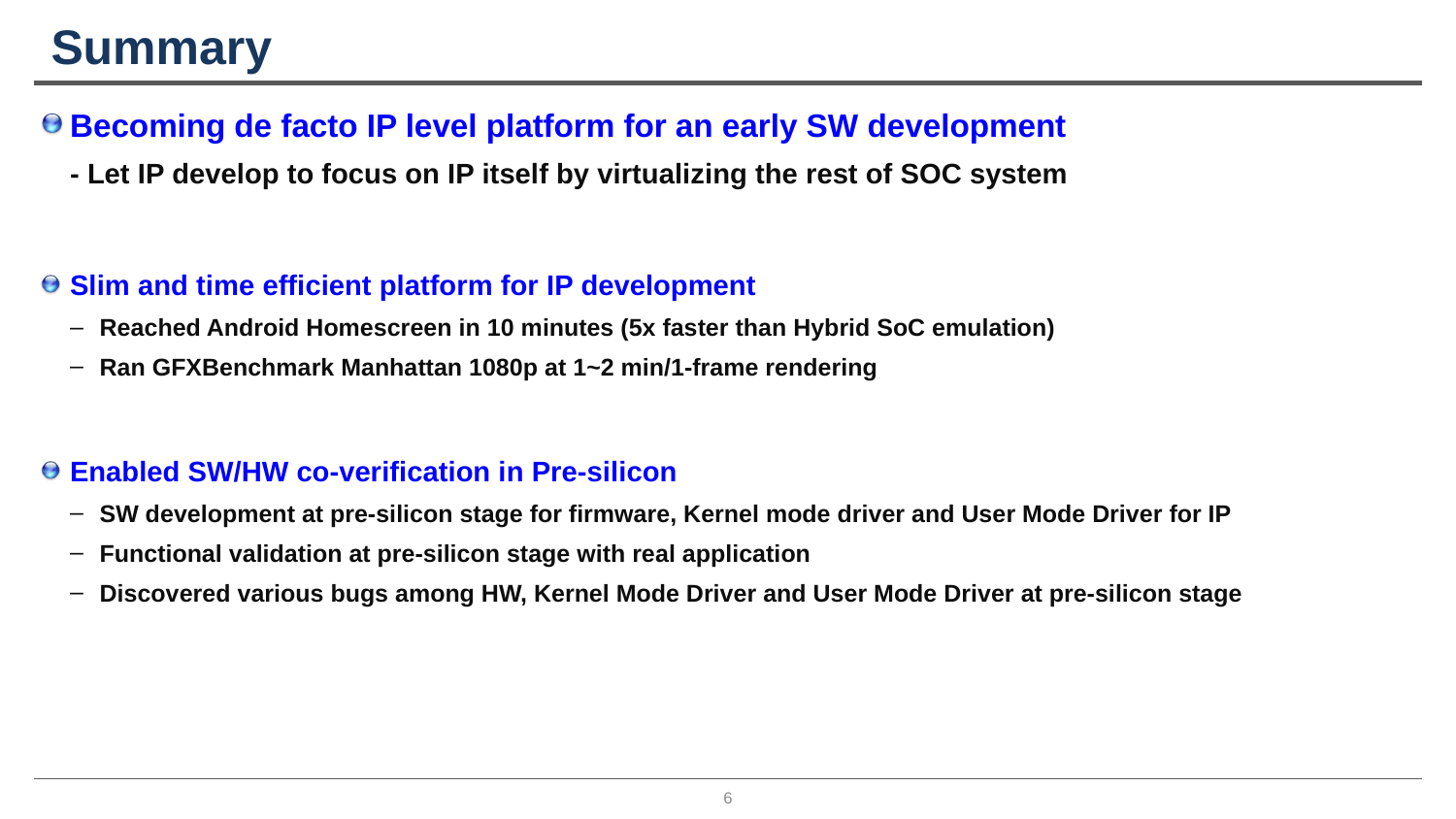

# Summary
Becoming de facto IP level platform for an early SW development
- Let IP develop to focus on IP itself by virtualizing the rest of SOC system

Slim and time efficient platform for IP development
Reached Android Homescreen in 10 minutes (5x faster than Hybrid SoC emulation)
Ran GFXBenchmark Manhattan 1080p at 1~2 min/1-frame rendering

Enabled SW/HW co-verification in Pre-silicon
SW development at pre-silicon stage for firmware, Kernel mode driver and User Mode Driver for IP
Functional validation at pre-silicon stage with real application
Discovered various bugs among HW, Kernel Mode Driver and User Mode Driver at pre-silicon stage

6